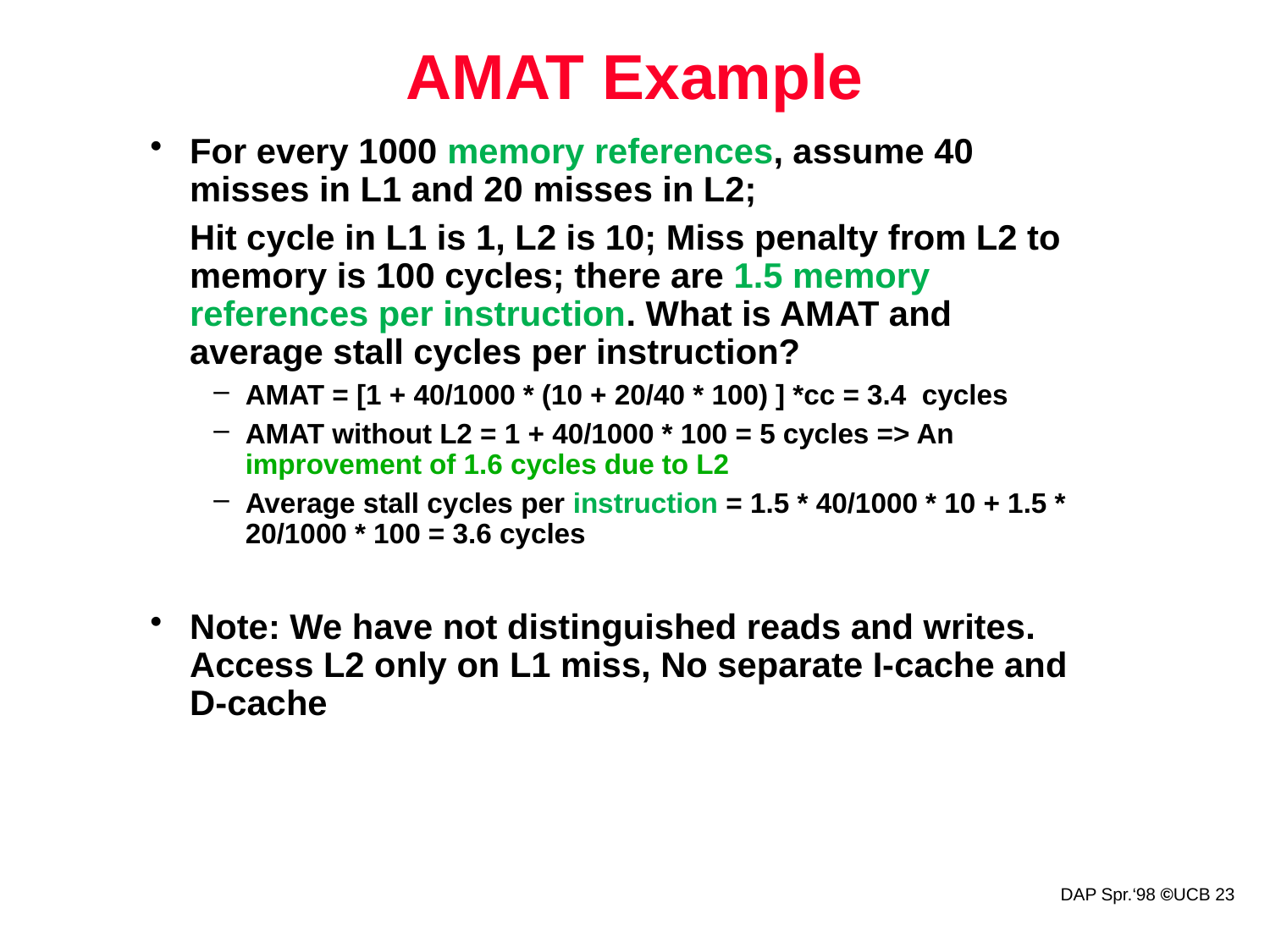

AMAT Example
For every 1000 memory references, assume 40 misses in L1 and 20 misses in L2;
	Hit cycle in L1 is 1, L2 is 10; Miss penalty from L2 to memory is 100 cycles; there are 1.5 memory references per instruction. What is AMAT and average stall cycles per instruction?
AMAT = [1 + 40/1000 * (10 + 20/40 * 100) ] *cc = 3.4  cycles
AMAT without L2 = 1 + 40/1000 * 100 = 5 cycles => An improvement of 1.6 cycles due to L2
Average stall cycles per instruction = 1.5 * 40/1000 * 10 + 1.5 * 20/1000 * 100 = 3.6 cycles

Note: We have not distinguished reads and writes. Access L2 only on L1 miss, No separate I-cache and D-cache